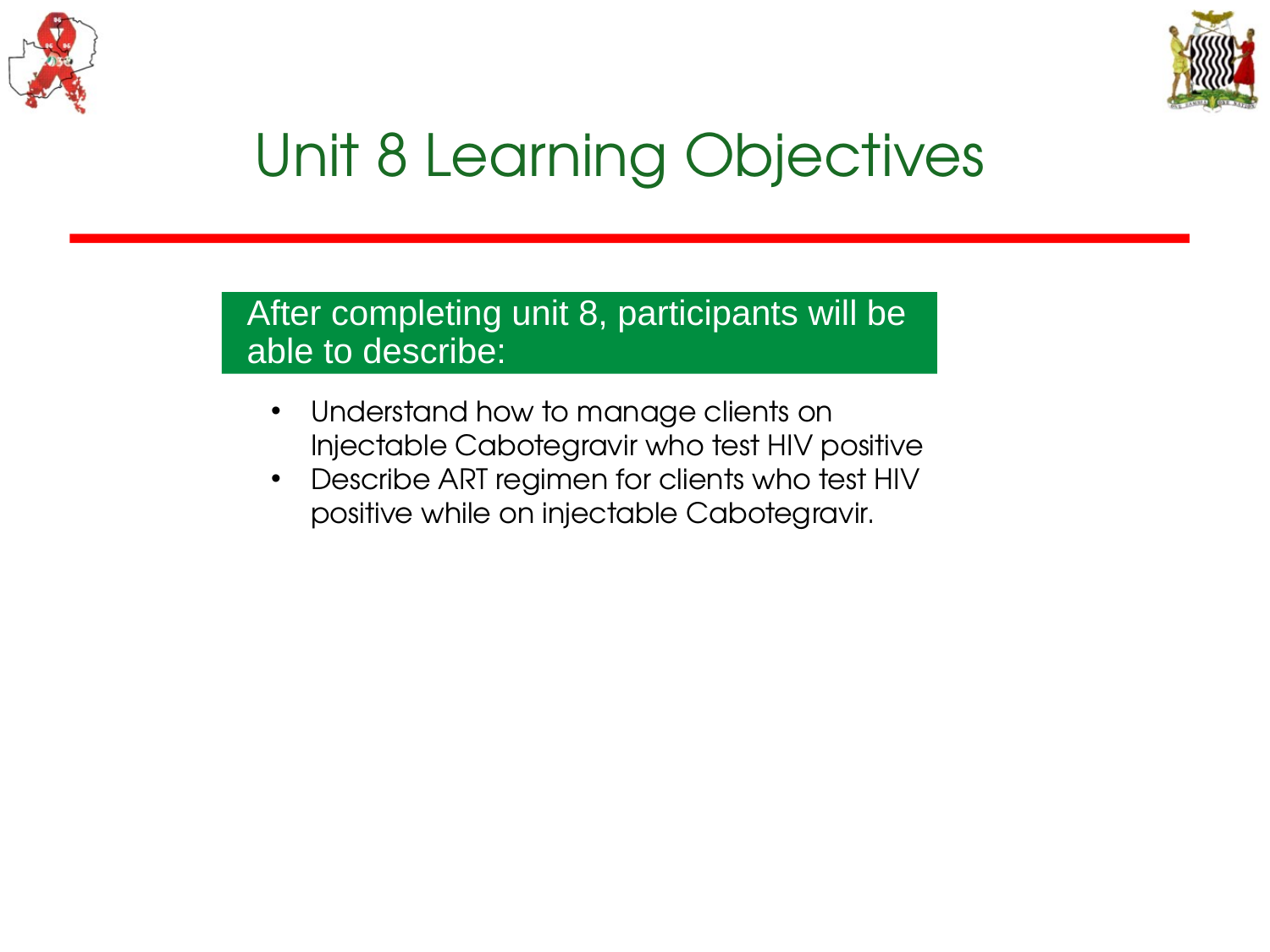

# Unit 8 Learning Objectives
After completing unit 8, participants will be able to describe:​

Understand how to manage clients on Injectable Cabotegravir who test HIV positive
Describe ART regimen for clients who test HIV positive while on injectable Cabotegravir.